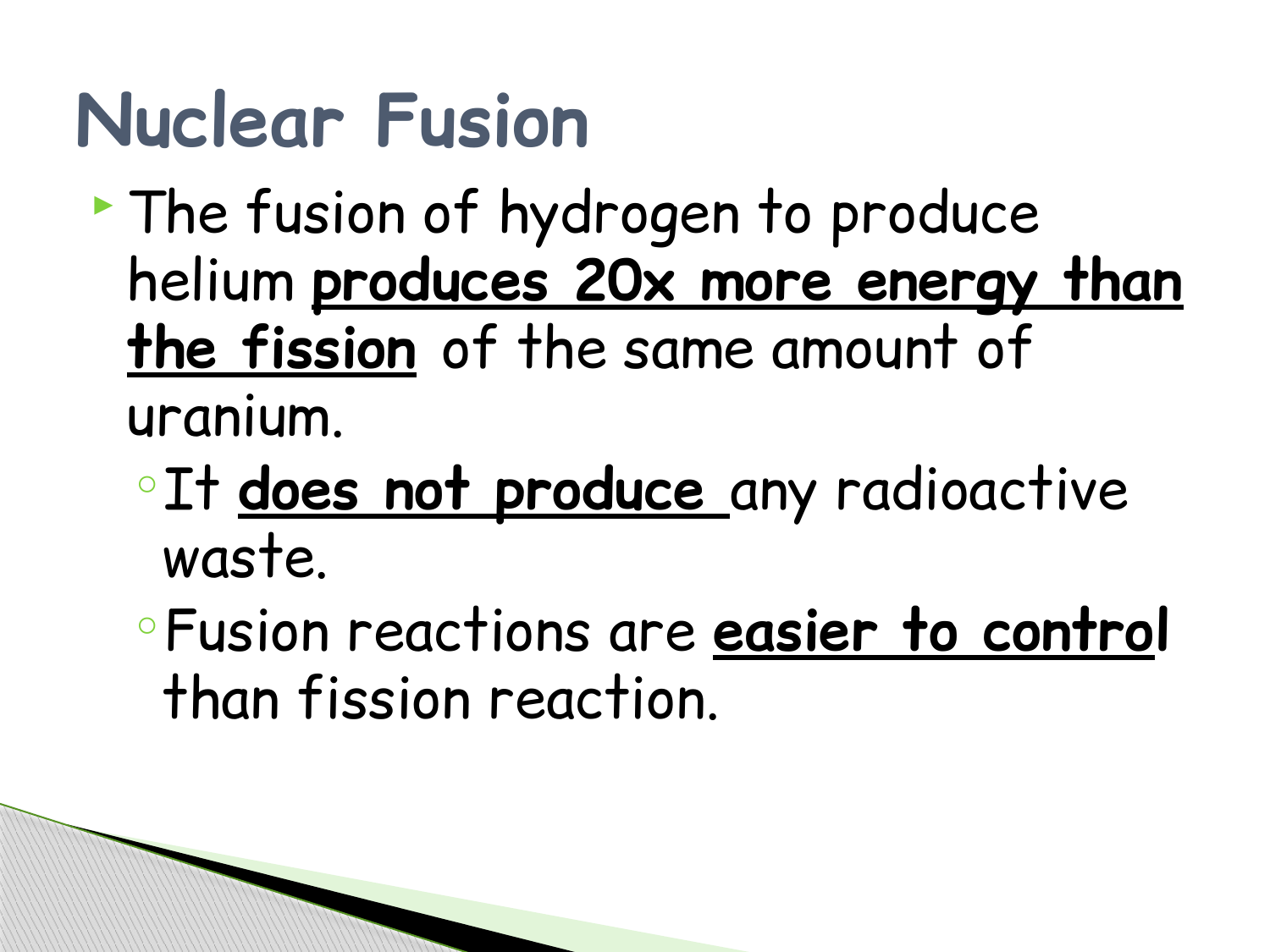

# Nuclear Fusion
The fusion of hydrogen to produce helium produces 20x more energy than the fission of the same amount of uranium.
It does not produce any radioactive waste.
Fusion reactions are easier to control than fission reaction.